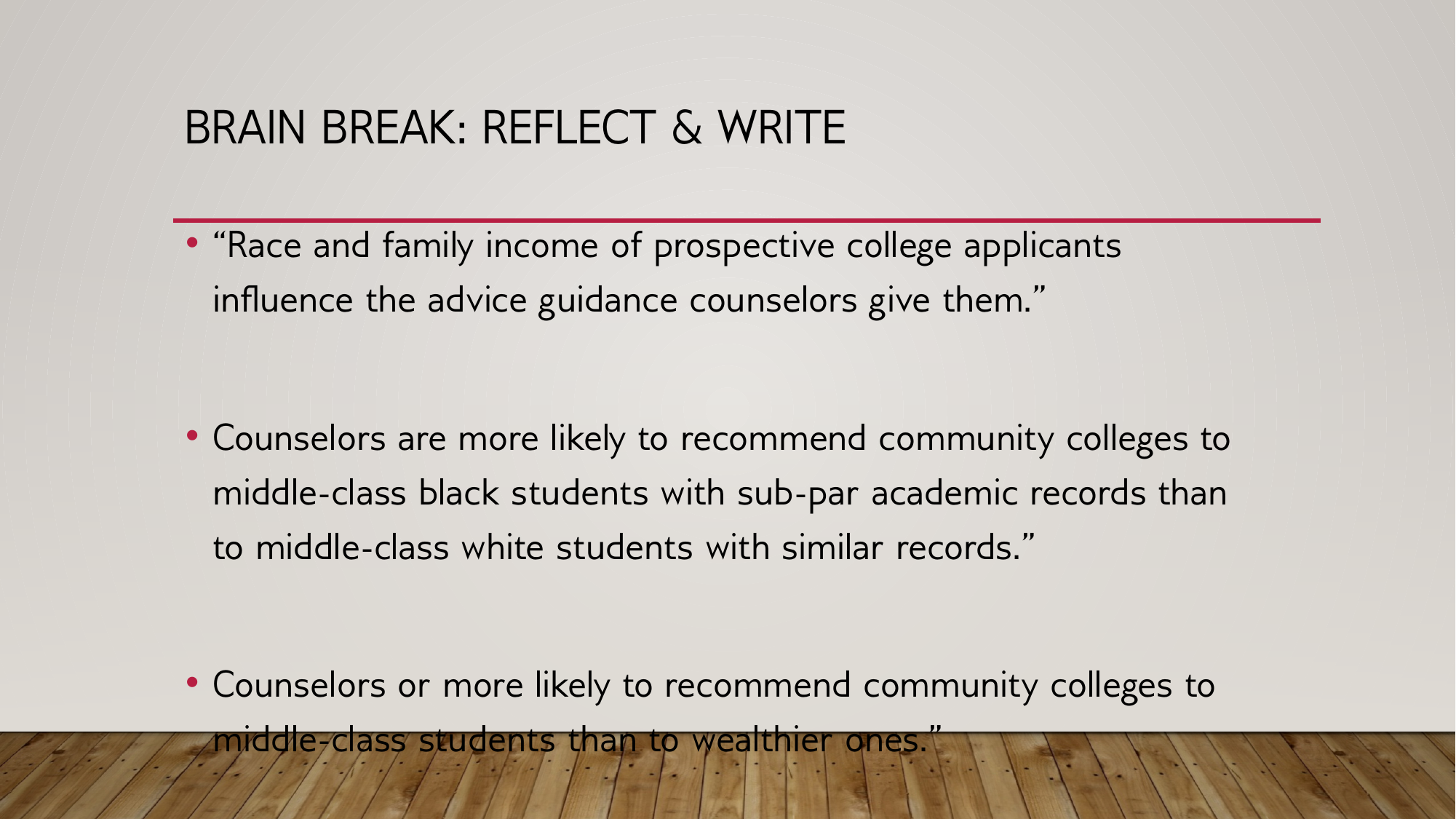

# Brain Break: Reflect & Write
“Race and family income of prospective college applicants influence the advice guidance counselors give them.”

Counselors are more likely to recommend community colleges to middle-class black students with sub-par academic records than to middle-class white students with similar records.”

Counselors or more likely to recommend community colleges to middle-class students than to wealthier ones.”